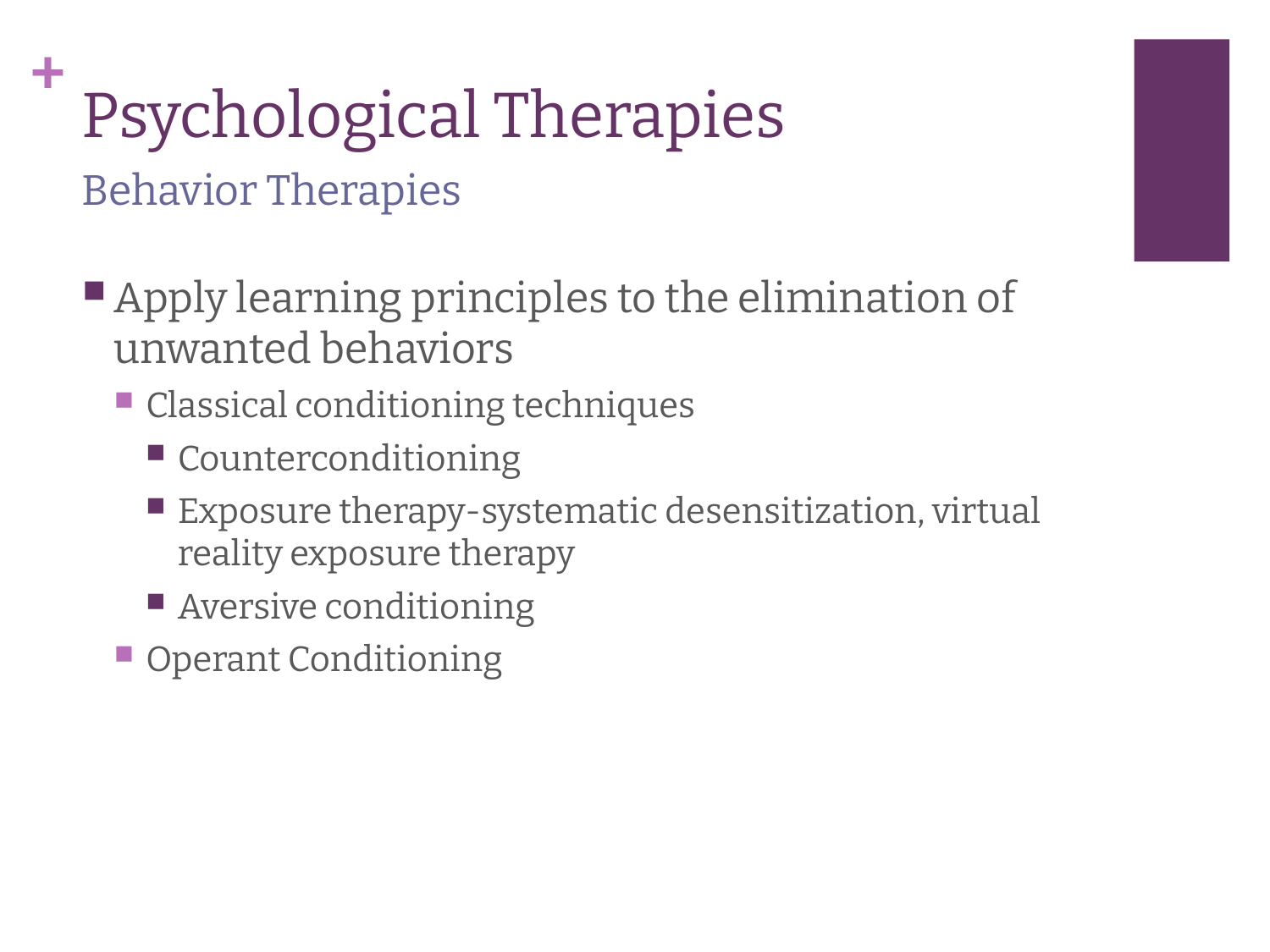

# Psychological Therapies
Behavior Therapies
Apply learning principles to the elimination of unwanted behaviors
Classical conditioning techniques
Counterconditioning
Exposure therapy-systematic desensitization, virtual reality exposure therapy
Aversive conditioning
Operant Conditioning